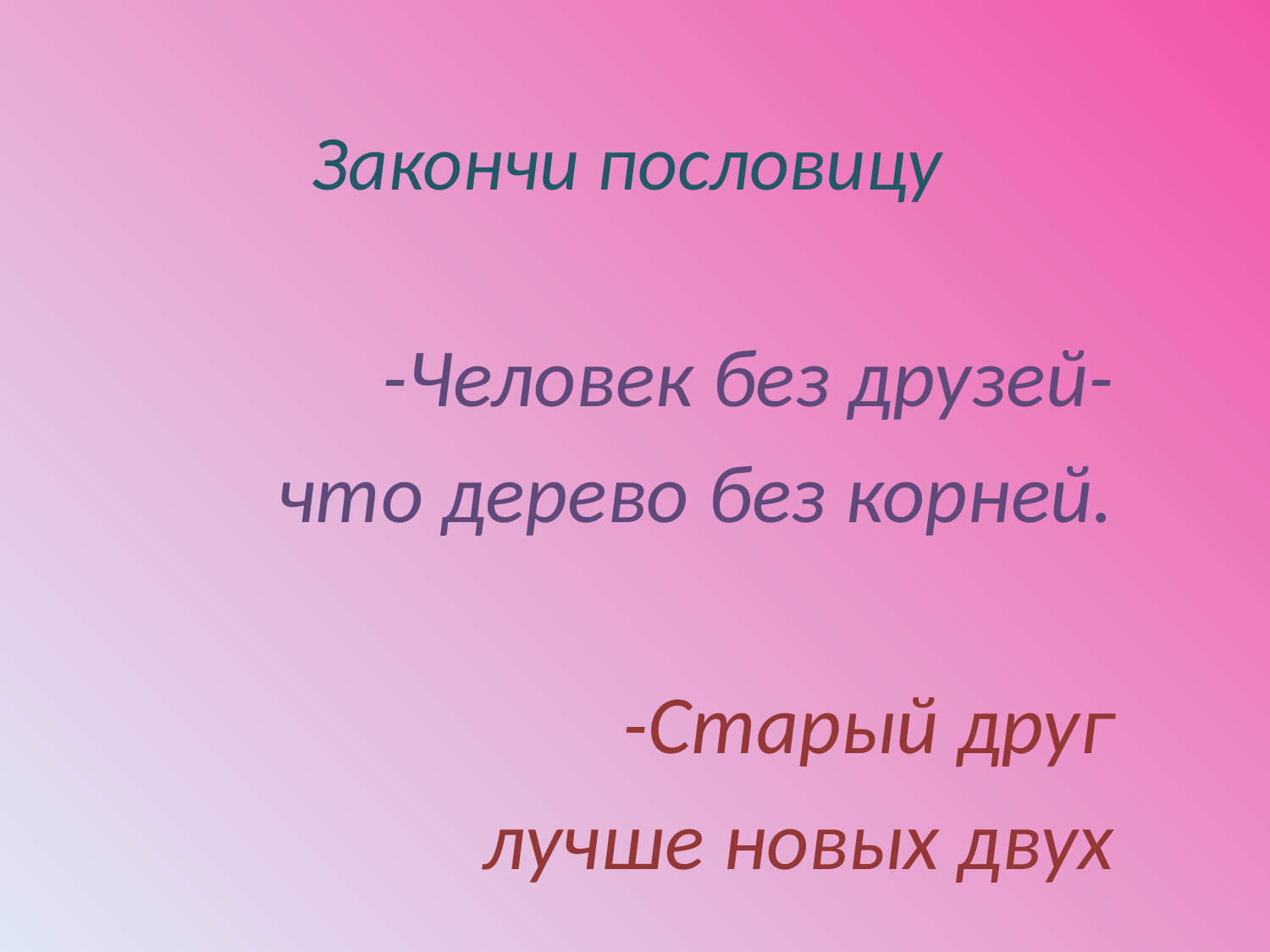

# Закончи пословицу
-Человек без друзей-
что дерево без корней.

-Старый друг
лучше новых двух